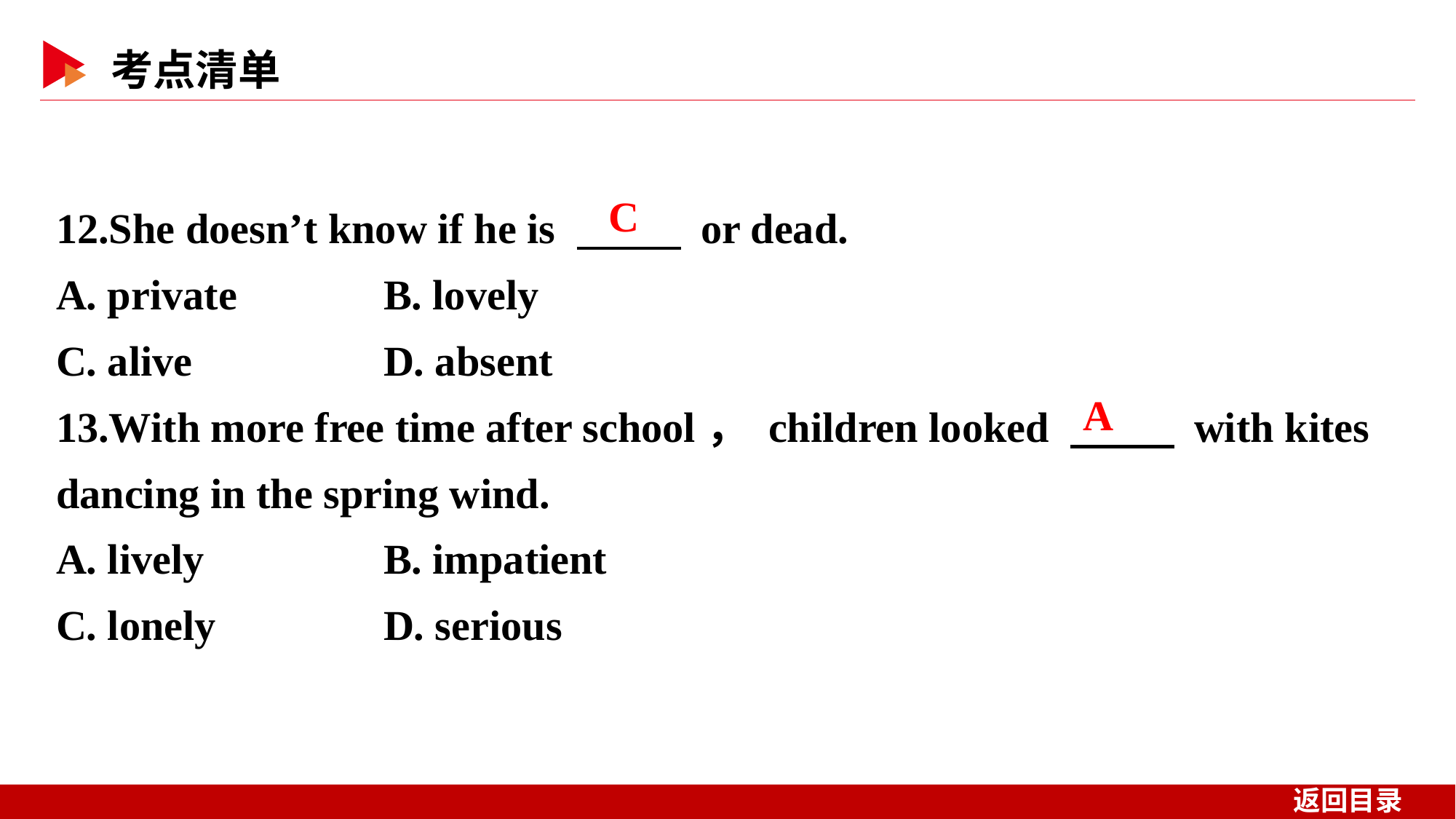

12.She doesn’t know if he is 　  　 or dead.
A. private　　 	B. lovely
C. alive　         	D. absent
13.With more free time after school， children looked 　  　 with kites dancing in the spring wind.
A. lively          	B. impatient
C. lonely         	D. serious
C
A